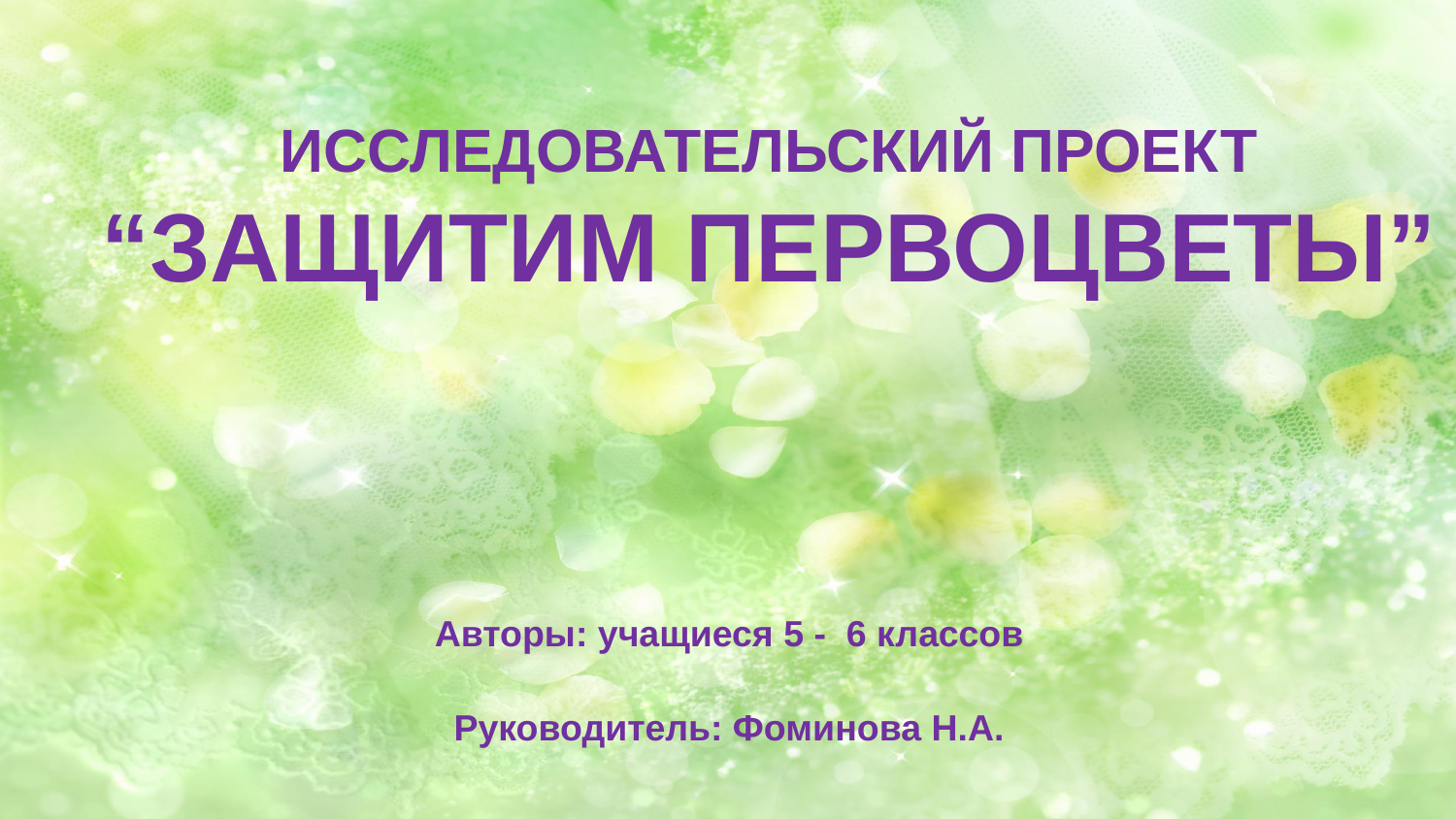

# ИССЛЕДОВАТЕЛЬСКИЙ ПРОЕКТ
“ЗАЩИТИМ ПЕРВОЦВЕТЫ”
Авторы: учащиеся 5 -  6 классов

Руководитель: Фоминова Н.А.